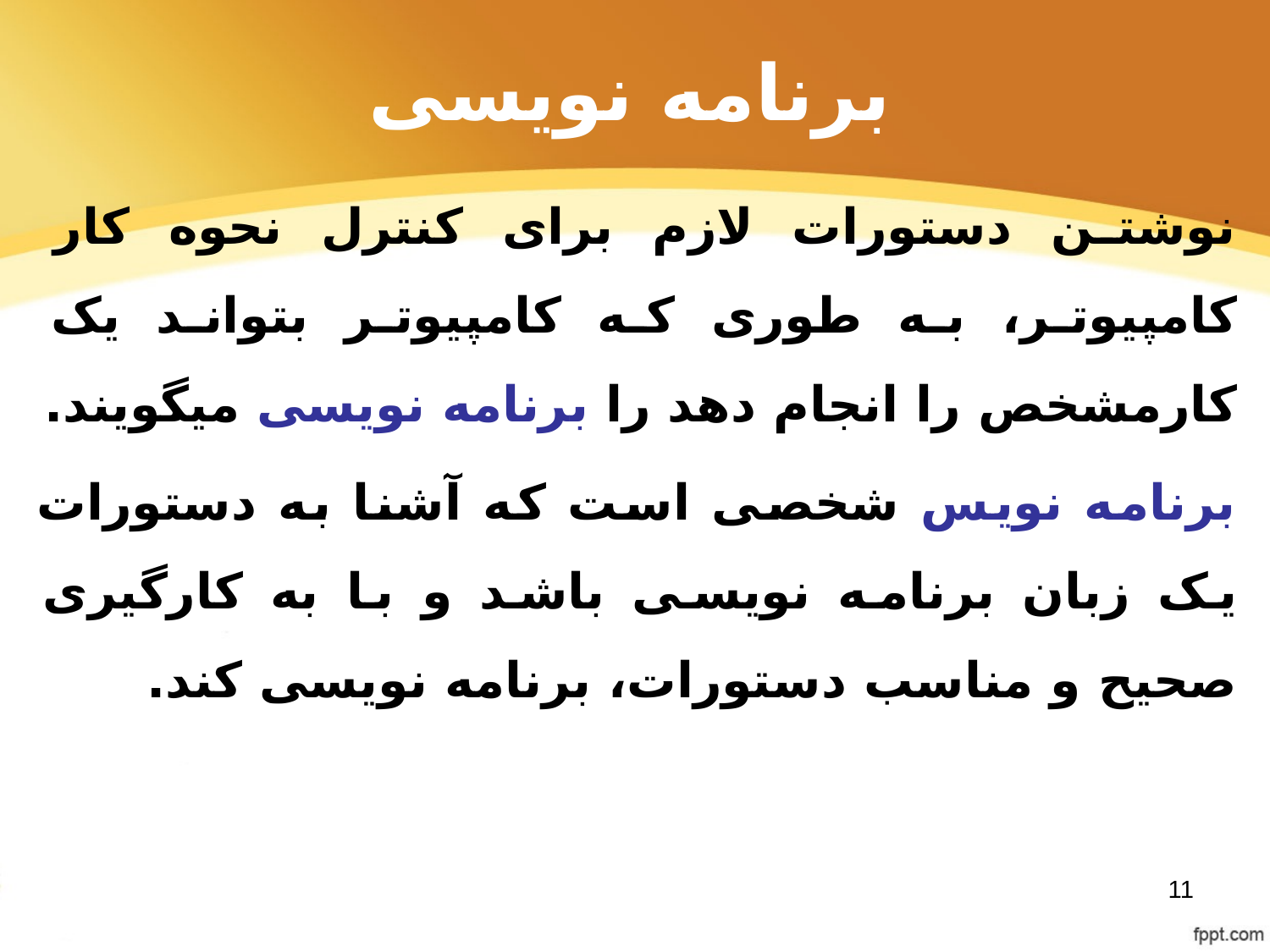

# برنامه نویسی
نوشتن دستورات لازم برای کنترل نحوه کار کامپیوتر، به طوری که کامپیوتر بتواند یک کارمشخص را انجام دهد را برنامه نویسی میگویند.
برنامه نویس شخصی است که آشنا به دستورات یک زبان برنامه نویسی باشد و با به کارگیری صحیح و مناسب دستورات، برنامه نویسی کند.
11